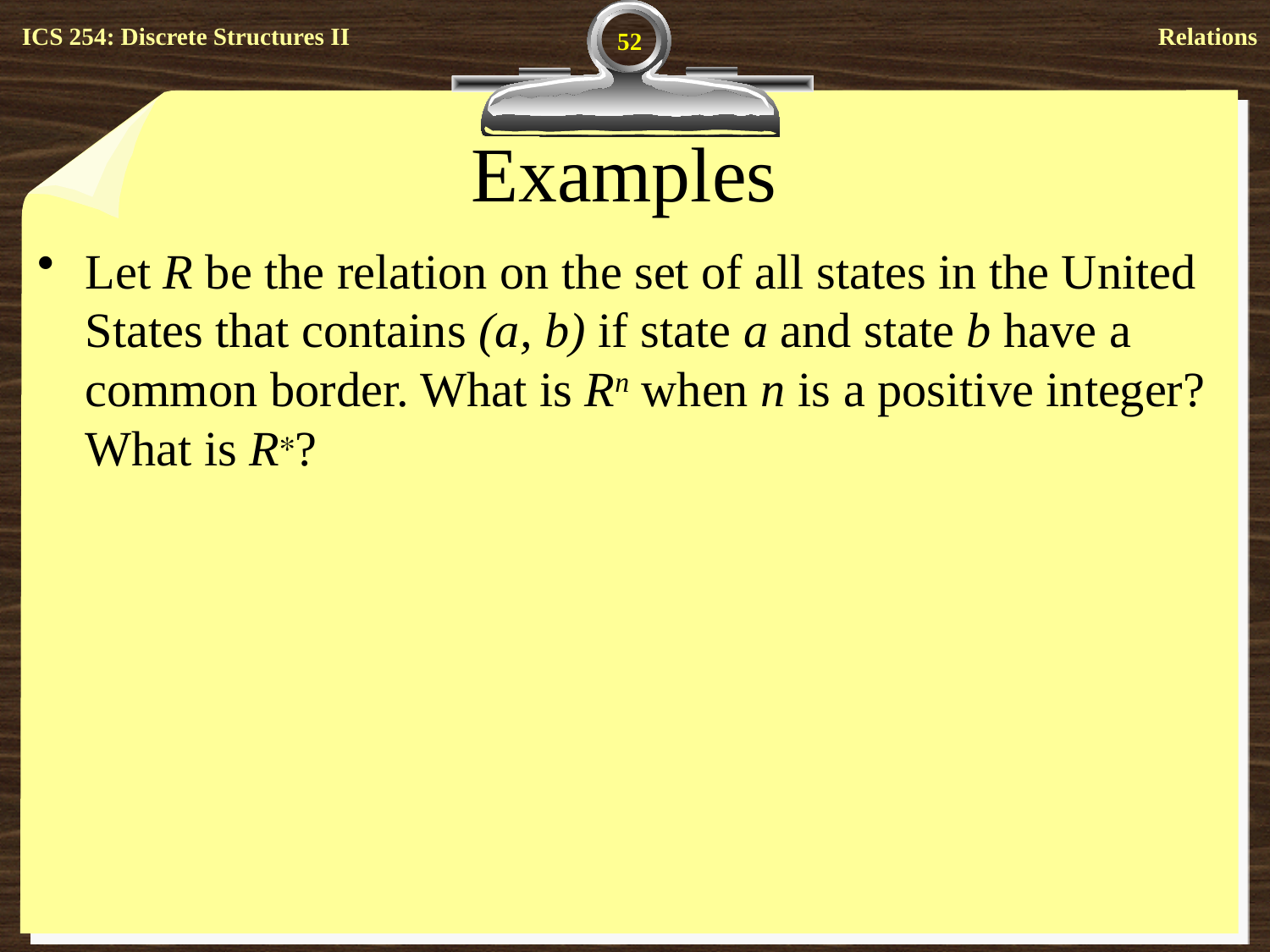

52
# Examples
Let R be the relation on the set of all states in the United States that contains (a, b) if state a and state b have a common border. What is Rn when n is a positive integer? What is R∗?